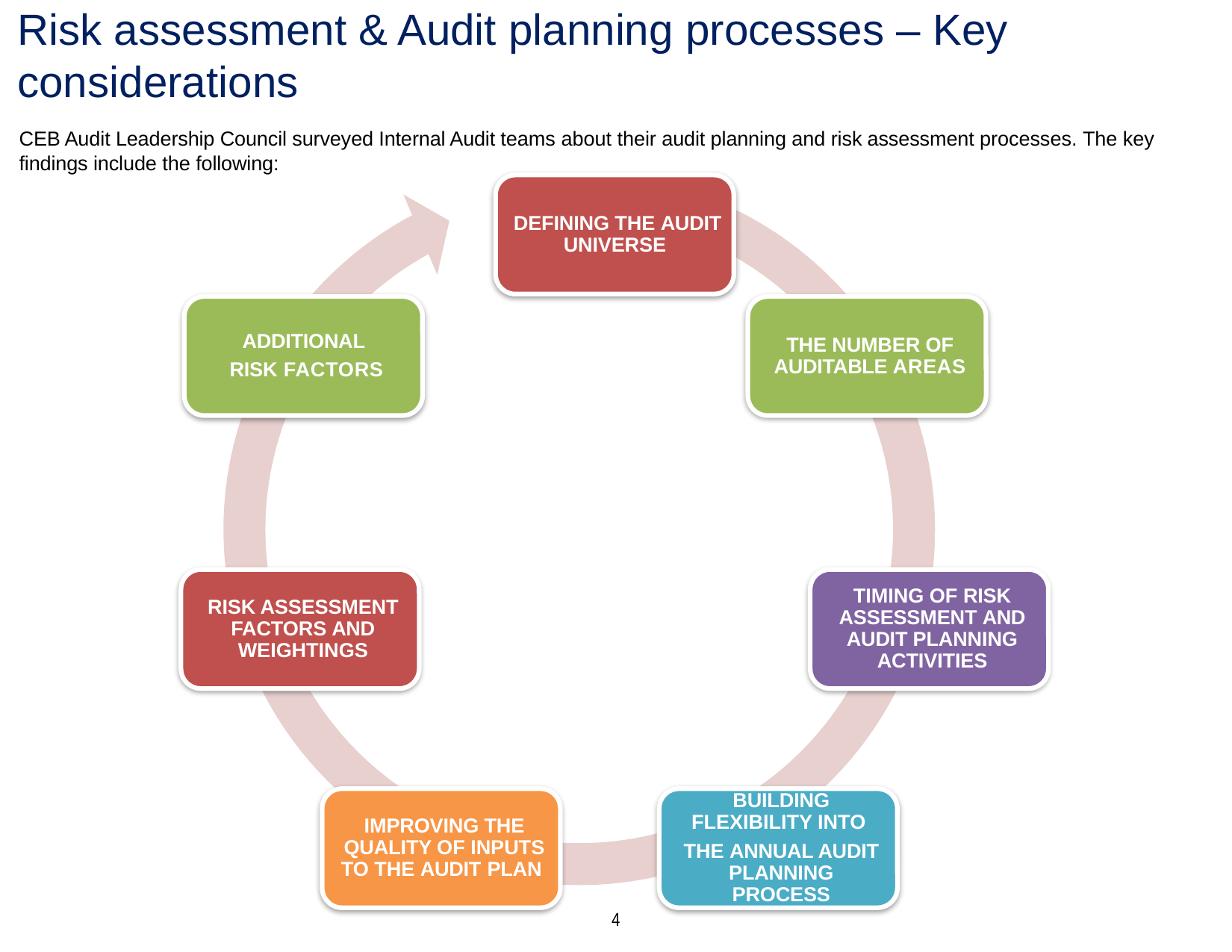

# Risk assessment & Audit planning processes – Key considerations
CEB Audit Leadership Council surveyed Internal Audit teams about their audit planning and risk assessment processes. The key findings include the following:

DEFINING THE AUDIT UNIVERSE
THE NUMBER OF AUDITABLE AREAS
TIMING OF RISK ASSESSMENT AND AUDIT PLANNING ACTIVITIES
BUILDING FLEXIBILITY INTO
THE ANNUAL AUDIT PLANNING PROCESS
IMPROVING THE QUALITY OF INPUTS TO THE AUDIT PLAN
RISK ASSESSMENT FACTORS AND WEIGHTINGS
ADDITIONAL
RISK FACTORS